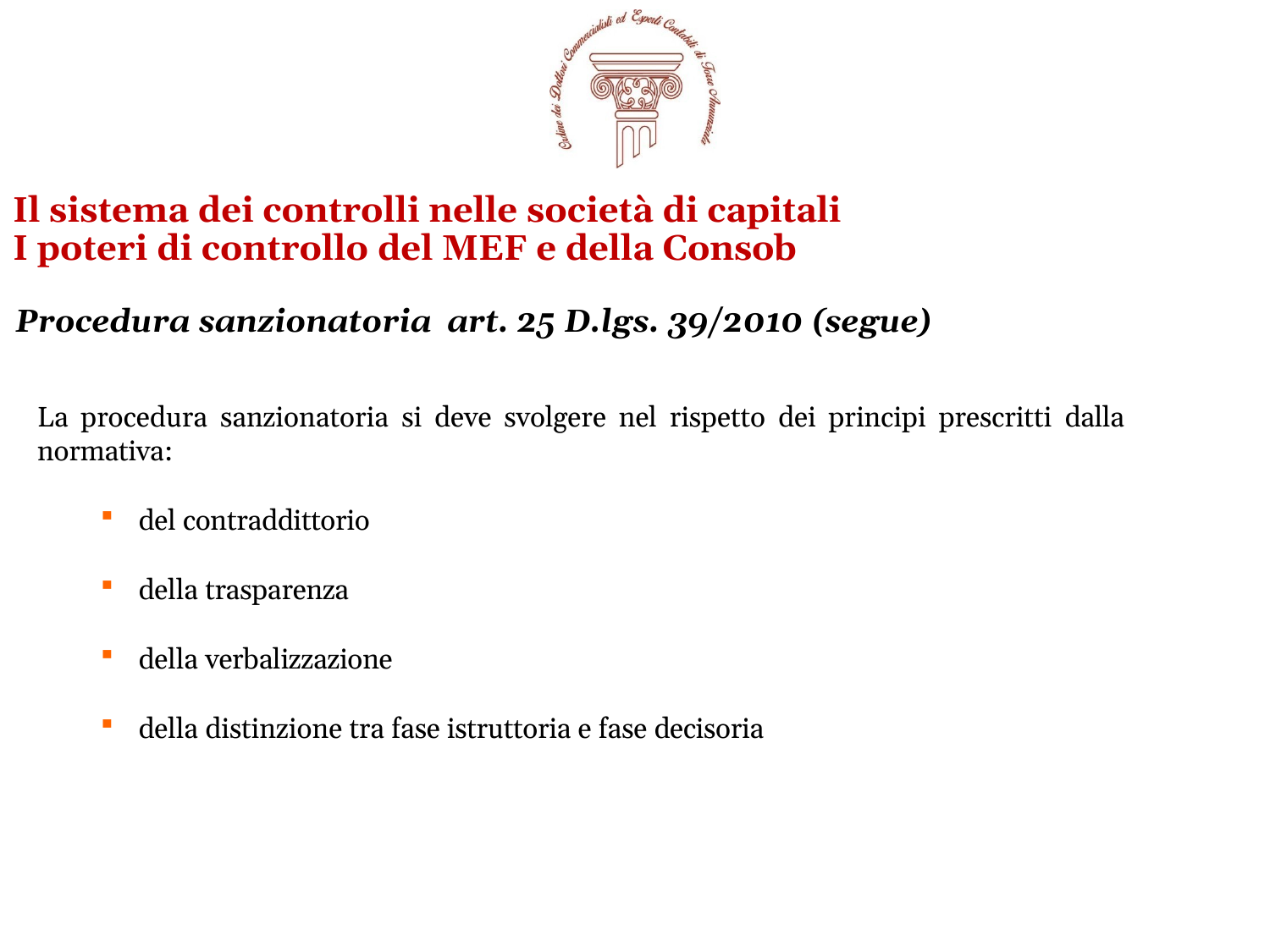

# Il sistema dei controlli nelle società di capitali I poteri di controllo del MEF e della Consob
Procedura sanzionatoria art. 25 D.lgs. 39/2010 (segue)

La procedura sanzionatoria si deve svolgere nel rispetto dei principi prescritti dalla normativa:

del contraddittorio

della trasparenza

della verbalizzazione

della distinzione tra fase istruttoria e fase decisoria